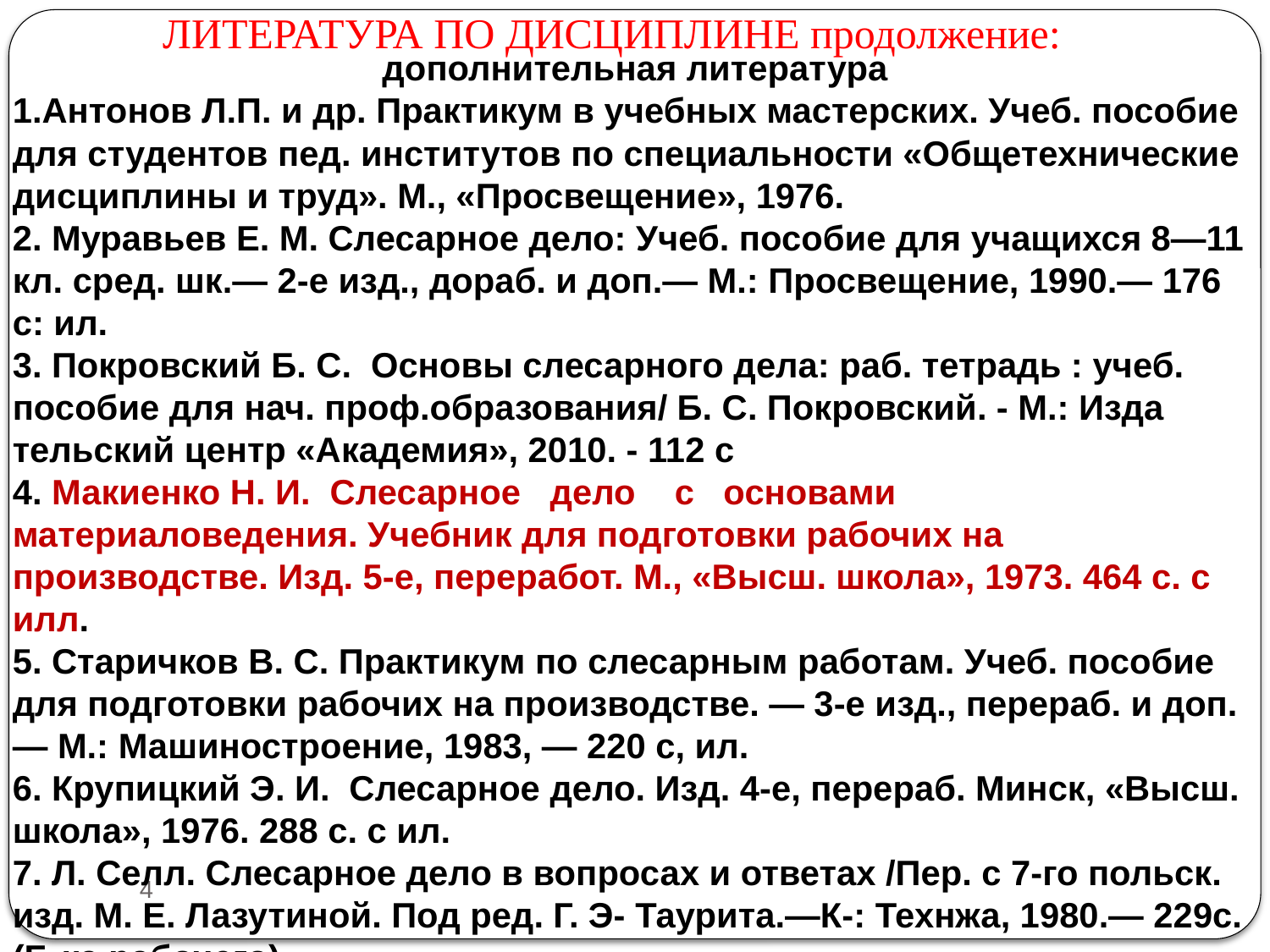

ЛИТЕРАТУРА ПО ДИСЦИПЛИНЕ продолжение:
дополнительная литература
1.Антонов Л.П. и др. Практикум в учебных мастерских. Учеб. пособие для студентов пед. институтов по специальности «Общетехнические дисциплины и труд». М., «Просвещение», 1976.
2. Муравьев Е. М. Слесарное дело: Учеб. пособие для учащихся 8—11 кл. сред. шк.— 2-е изд., дораб. и доп.— М.: Просвещение, 1990.— 176 с: ил.
3. Покровский Б. С.  Основы слесарного дела: раб. тетрадь : учеб. пособие для нач. проф.образования/ Б. С. Покровский. - М.: Изда­тельский центр «Академия», 2010. - 112 с
4. Макиенко Н. И.  Слесарное   дело    с   основами    материаловедения. Учебник для подготовки рабочих на производстве. Изд. 5-е, переработ. М., «Высш. школа», 1973. 464 с. с илл.
5. Старичков В. С. Практикум по слесарным работам. Учеб. пособие для подготовки рабочих на производстве. — 3-е изд., перераб. и доп. — М.: Машиностроение, 1983, — 220 с, ил.
6. Крупицкий Э. И.  Слесарное дело. Изд. 4-е, перераб. Минск, «Высш. школа», 1976. 288 с. с ил.
7. Л. Селл. Слесарное дело в вопросах и ответах /Пер. с 7-го польск. изд. М. Е. Лазутиной. Под ред. Г. Э- Таурита.—К-: Технжа, 1980.— 229с.(Б-ка рабочего).
4